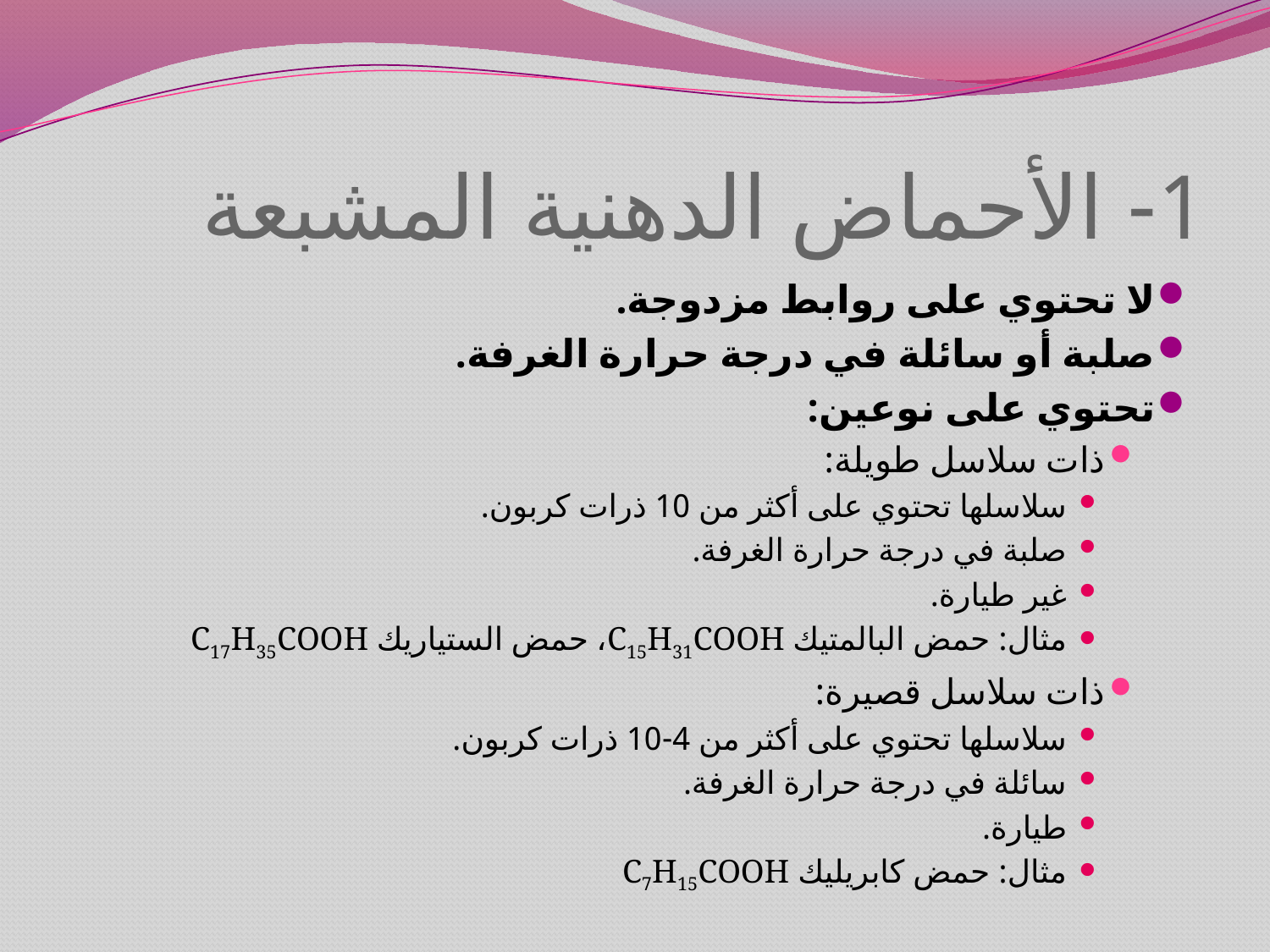

# 1- الأحماض الدهنية المشبعة
لا تحتوي على روابط مزدوجة.
صلبة أو سائلة في درجة حرارة الغرفة.
تحتوي على نوعين:
ذات سلاسل طويلة:
سلاسلها تحتوي على أكثر من 10 ذرات كربون.
صلبة في درجة حرارة الغرفة.
غير طيارة.
مثال: حمض البالمتيك C15H31COOH، حمض الستياريك C17H35COOH
ذات سلاسل قصيرة:
سلاسلها تحتوي على أكثر من 4-10 ذرات كربون.
سائلة في درجة حرارة الغرفة.
طيارة.
مثال: حمض كابريليك C7H15COOH